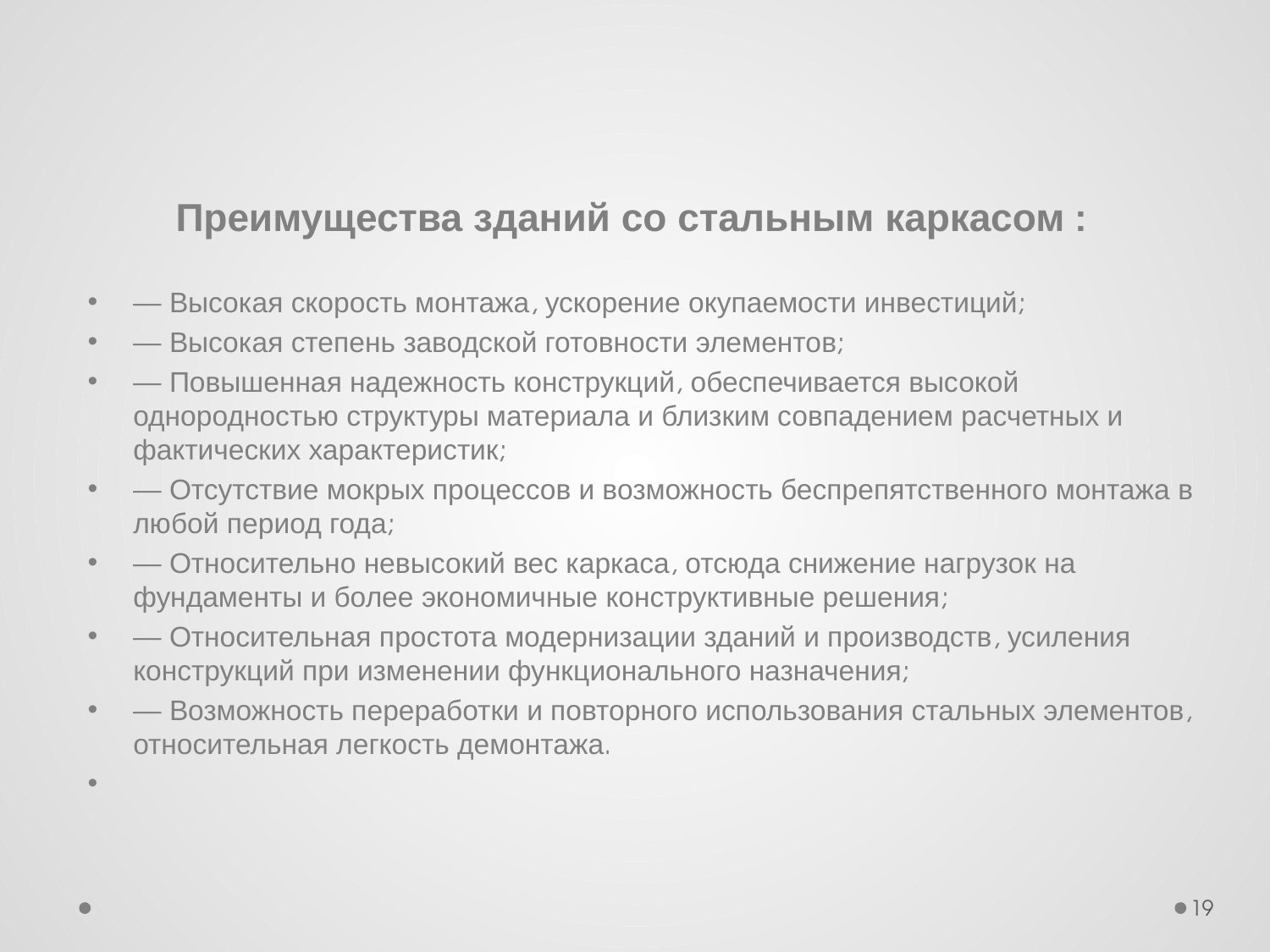

Преимущества зданий со стальным каркасом :

— Высокая скорость монтажа, ускорение окупаемости инвестиций;
— Высокая степень заводской готовности элементов;
— Повышенная надежность конструкций, обеспечивается высокой однородностью структуры материала и близким совпадением расчетных и фактических характеристик;
— Отсутствие мокрых процессов и возможность беспрепятственного монтажа в любой период года;
— Относительно невысокий вес каркаса, отсюда снижение нагрузок на фундаменты и более экономичные конструктивные решения;
— Относительная простота модернизации зданий и производств, усиления конструкций при изменении функционального назначения;
— Возможность переработки и повторного использования стальных элементов, относительная легкость демонтажа.

19